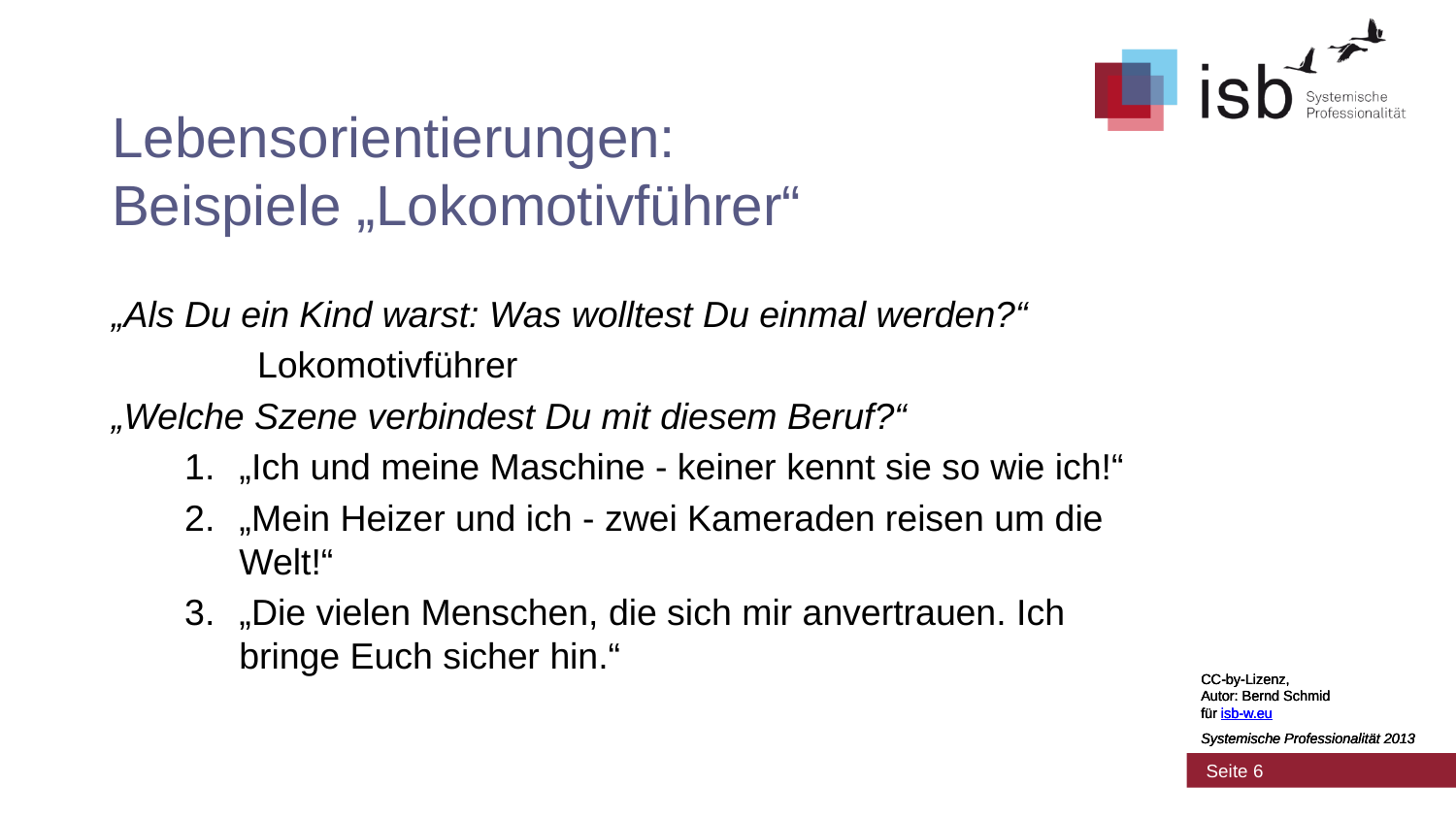

# Lebensorientierungen: Beispiele „Lokomotivführer“
„Als Du ein Kind warst: Was wolltest Du einmal werden?“
	Lokomotivführer
„Welche Szene verbindest Du mit diesem Beruf?“
„Ich und meine Maschine - keiner kennt sie so wie ich!“
„Mein Heizer und ich - zwei Kameraden reisen um die Welt!“
„Die vielen Menschen, die sich mir anvertrauen. Ich bringe Euch sicher hin.“

CC-by-Lizenz,
Autor: Bernd Schmid
für isb-w.eu
Systemische Professionalität 2013

CC-by-Lizenz,
Autor: Bernd Schmid
für isb-w.eu
Systemische Professionalität 2013
 Seite 6